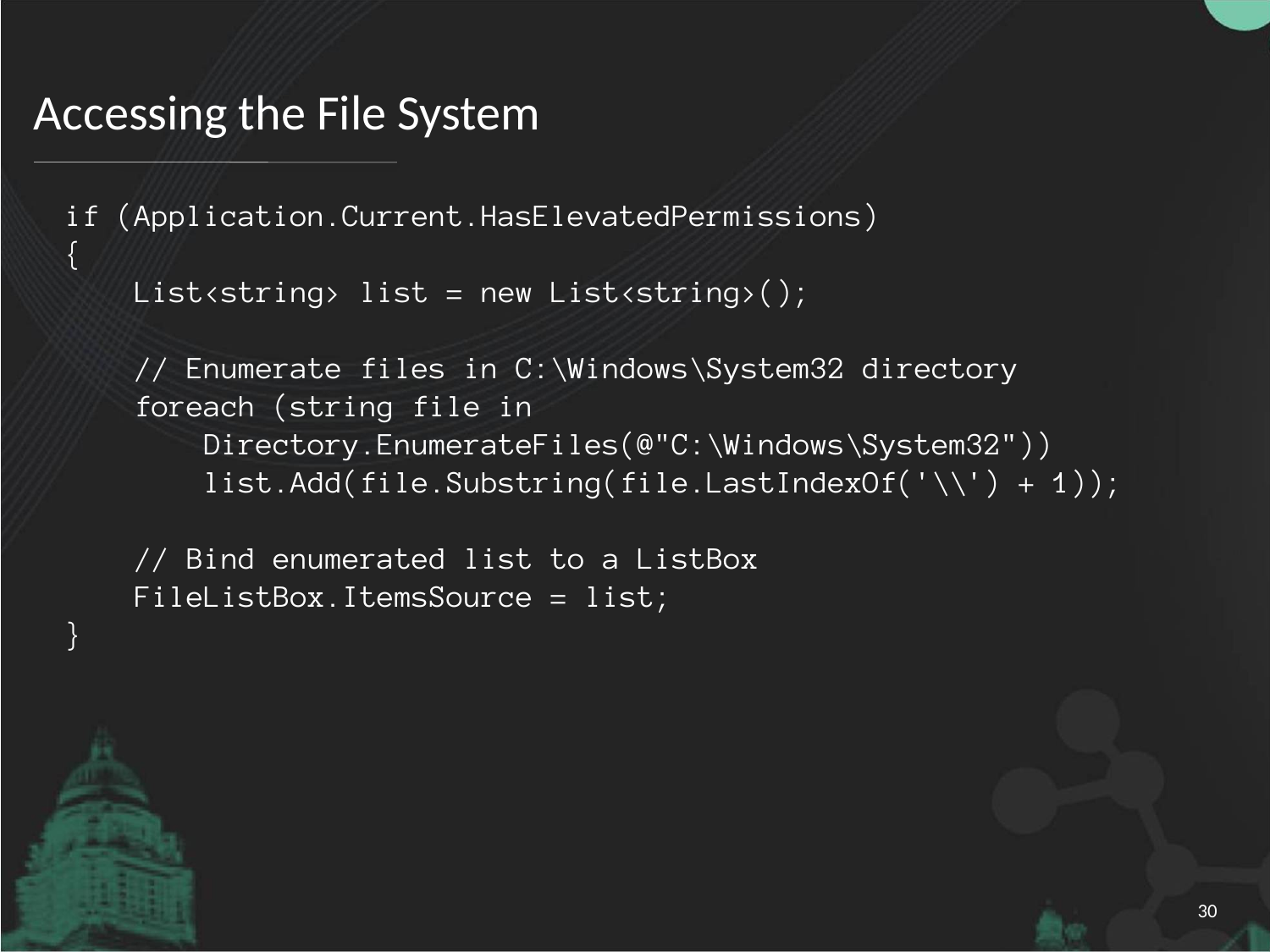

# Accessing the File System
if (Application.Current.HasElevatedPermissions)
{
    List<string> list = new List<string>();

    // Enumerate files in C:\Windows\System32 directory
    foreach (string file in
        Directory.EnumerateFiles(@"C:\Windows\System32"))
        list.Add(file.Substring(file.LastIndexOf('\\') + 1));

    // Bind enumerated list to a ListBox
    FileListBox.ItemsSource = list;
}
30